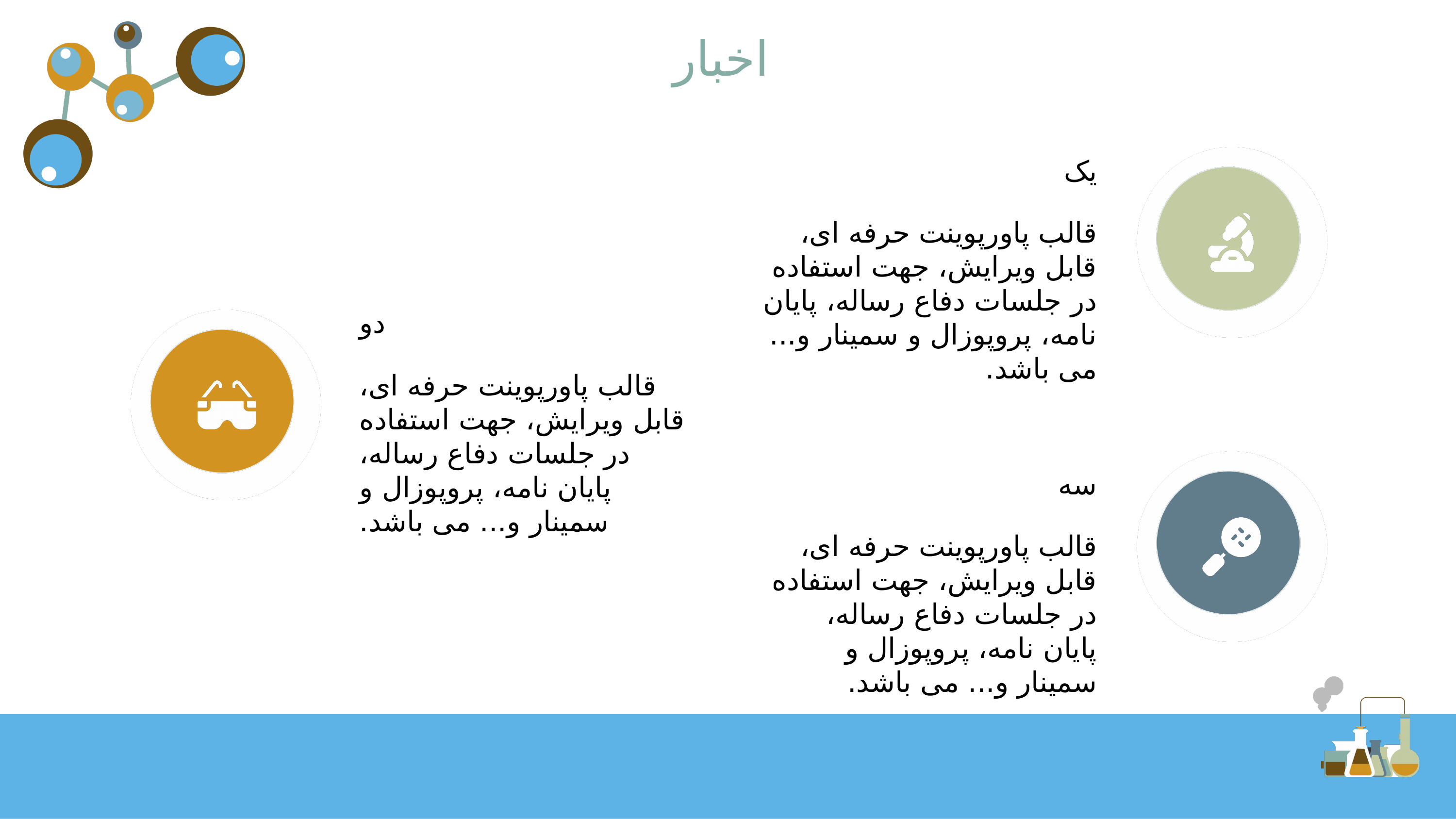

اخبار

یک

قالب پاورپوینت حرفه ای، قابل ویرایش، جهت استفاده در جلسات دفاع رساله، پایان نامه، پروپوزال و سمینار و... می باشد.
دو

قالب پاورپوینت حرفه ای، قابل ویرایش، جهت استفاده در جلسات دفاع رساله، پایان نامه، پروپوزال و سمینار و... می باشد.

سه

قالب پاورپوینت حرفه ای، قابل ویرایش، جهت استفاده در جلسات دفاع رساله، پایان نامه، پروپوزال و سمینار و... می باشد.